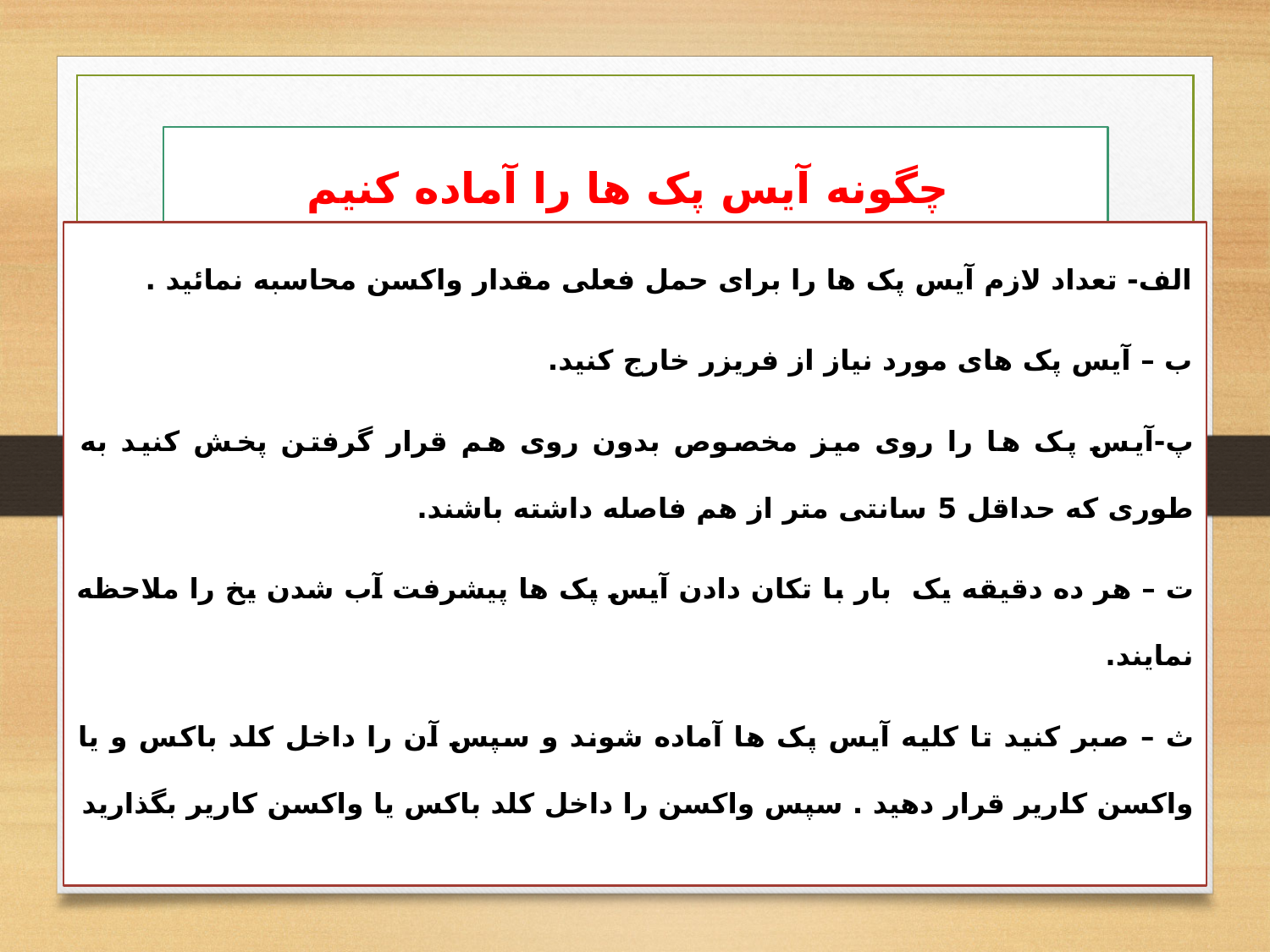

# چگونه آیس پک ها را آماده کنیم
الف- تعداد لازم آیس پک ها را برای حمل فعلی مقدار واکسن محاسبه نمائید .
ب – آیس پک های مورد نیاز از فریزر خارج کنید.
پ-آیس پک ها را روی میز مخصوص بدون روی هم قرار گرفتن پخش کنید به طوری که حداقل 5 سانتی متر از هم فاصله داشته باشند.
ت – هر ده دقیقه یک  بار با تکان دادن آیس پک ها پیشرفت آب شدن یخ را ملاحظه نمایند.
ث – صبر کنید تا کلیه آیس پک ها آماده شوند و سپس آن را داخل کلد باکس و یا واکسن کاریر قرار دهید . سپس واکسن را داخل کلد باکس یا واکسن کاریر بگذارید